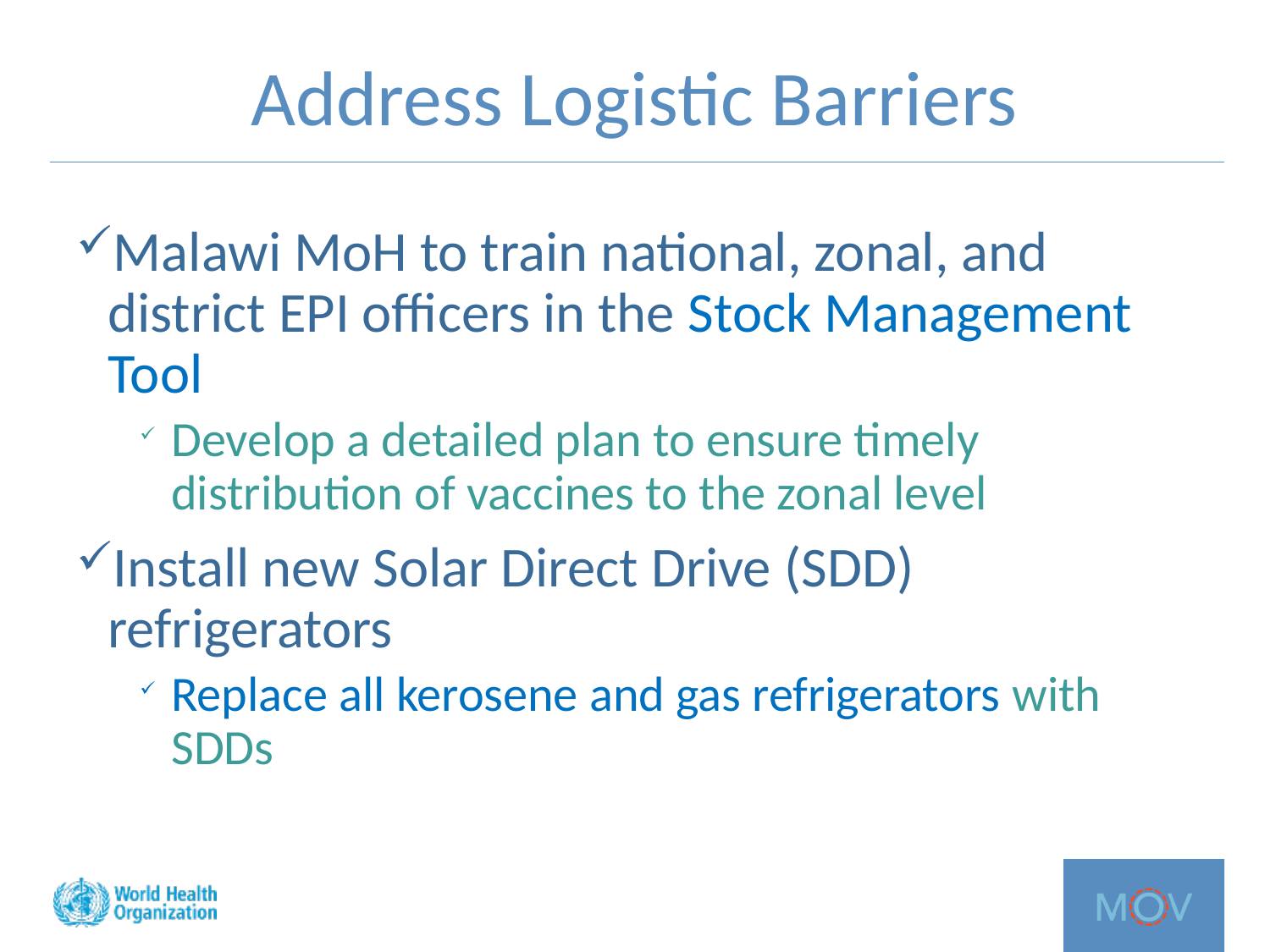

# Address Logistic Barriers
Malawi MoH to train national, zonal, and district EPI officers in the Stock Management Tool
Develop a detailed plan to ensure timely distribution of vaccines to the zonal level
Install new Solar Direct Drive (SDD) refrigerators
Replace all kerosene and gas refrigerators with SDDs